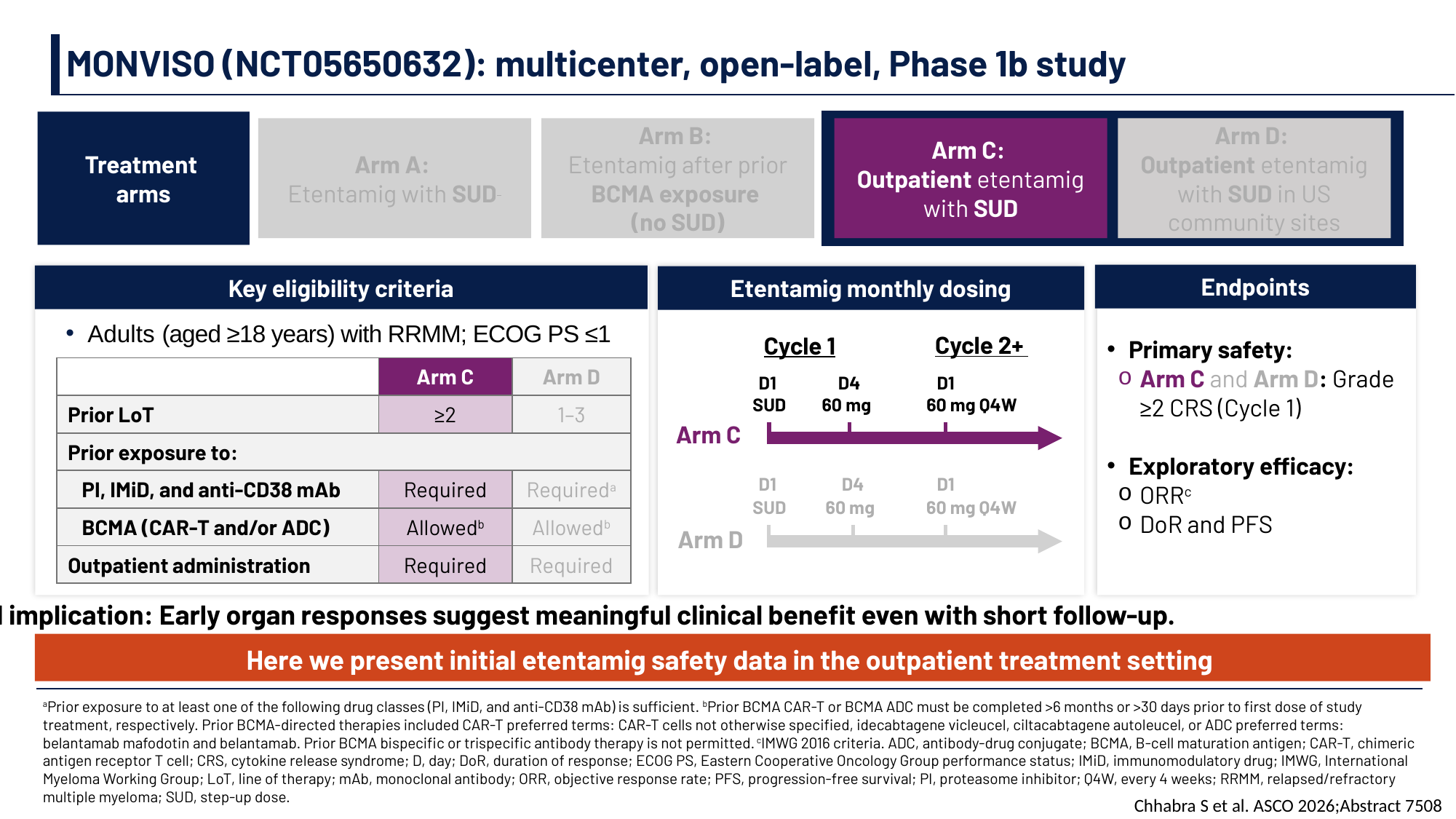

| MONVISO (NCT05650632): multicenter, open-label, Phase 1b study |
| --- |
Treatment
arms

Arm A:
Etentamig with SUD
Arm B:
Etentamig after prior BCMA exposure
(no SUD)
Arm C:
Outpatient etentamig with SUD
Arm D:
Outpatient etentamig with SUD in US community sites
Endpoints
Key eligibility criteria
Etentamig monthly dosing

Adults (aged ≥18 years) with RRMM; ECOG PS ≤1
Cycle 2+
Cycle 1
Primary safety:
Arm C and Arm D: Grade ≥2 CRS (Cycle 1)

Exploratory efficacy:
ORRc
DoR and PFS
|  | Arm C | Arm D |
| --- | --- | --- |
| Prior LoT | ≥2 | 1–3 |
| Prior exposure to: |  |  |
| PI, IMiD, and anti-CD38 mAb | Required | Requireda |
| BCMA (CAR-T and/or ADC) | Allowedb | Allowedb |
| Outpatient administration | Required | Required |
D1
D4
D1
SUD
60 mg
60 mg Q4W
Arm C
D1
D4
D1
60 mg Q4W
SUD
60 mg
Arm D
Clinical implication: Early organ responses suggest meaningful clinical benefit even with short follow-up.
Here we present initial etentamig safety data in the outpatient treatment setting
aPrior exposure to at least one of the following drug classes (PI, IMiD, and anti-CD38 mAb) is sufficient. bPrior BCMA CAR-T or BCMA ADC must be completed >6 months or >30 days prior to first dose of study treatment, respectively. Prior BCMA-directed therapies included CAR-T preferred terms: CAR-T cells not otherwise specified, idecabtagene vicleucel, ciltacabtagene autoleucel, or ADC preferred terms: belantamab mafodotin and belantamab. Prior BCMA bispecific or trispecific antibody therapy is not permitted. cIMWG 2016 criteria. ADC, antibody-drug conjugate; BCMA, B-cell maturation antigen; CAR-T, chimeric antigen receptor T cell; CRS, cytokine release syndrome; D, day; DoR, duration of response; ECOG PS, Eastern Cooperative Oncology Group performance status; IMiD, immunomodulatory drug; IMWG, International Myeloma Working Group; LoT, line of therapy; mAb, monoclonal antibody; ORR, objective response rate; PFS, progression-free survival; PI, proteasome inhibitor; Q4W, every 4 weeks; RRMM, relapsed/refractory multiple myeloma; SUD, step-up dose.
Chhabra S et al. ASCO 2026;Abstract 7508